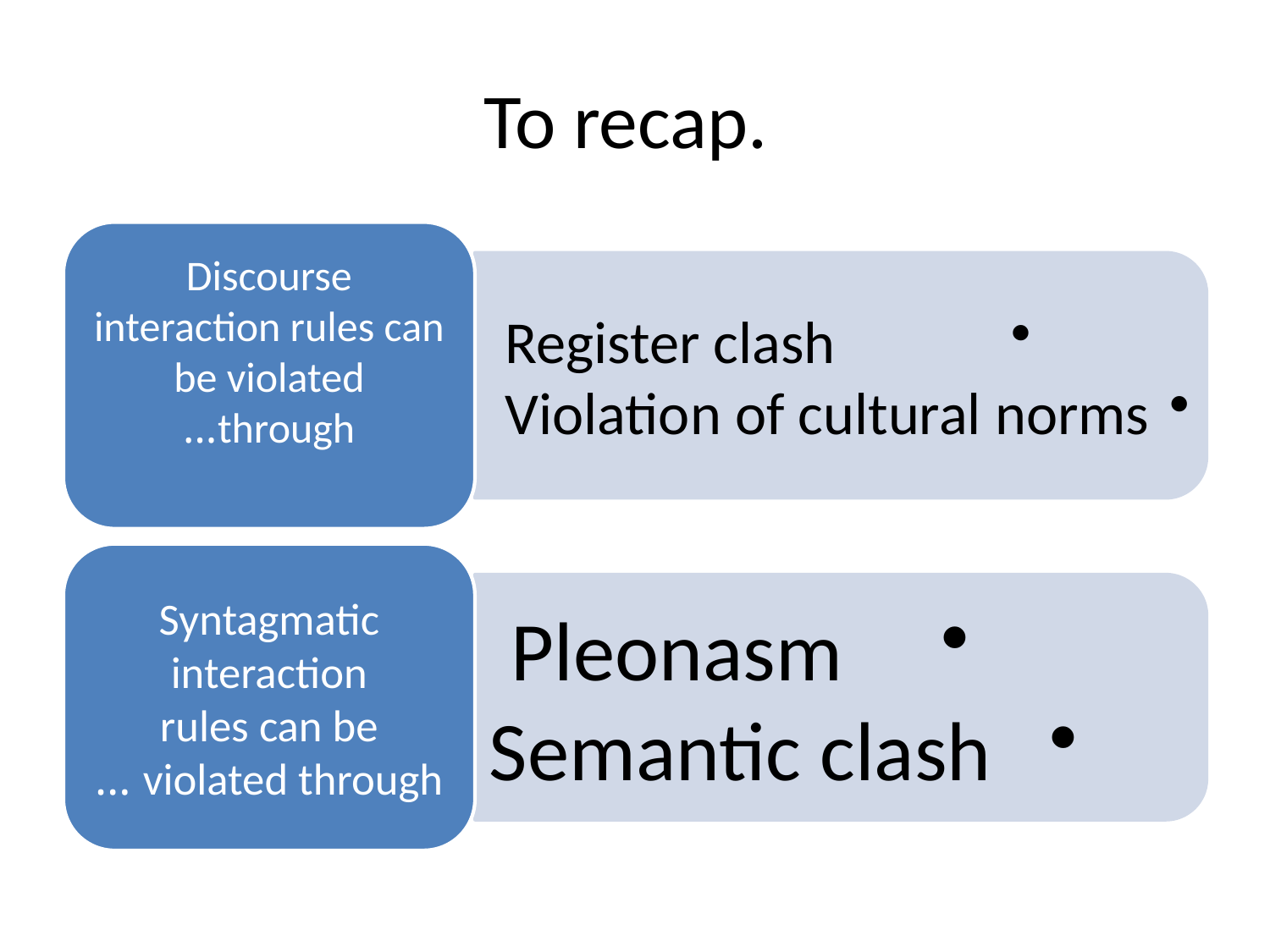

# To recap.
Register clash
Violation of cultural norms
Syntagmatic interaction
Semantic clash
Pleonasm